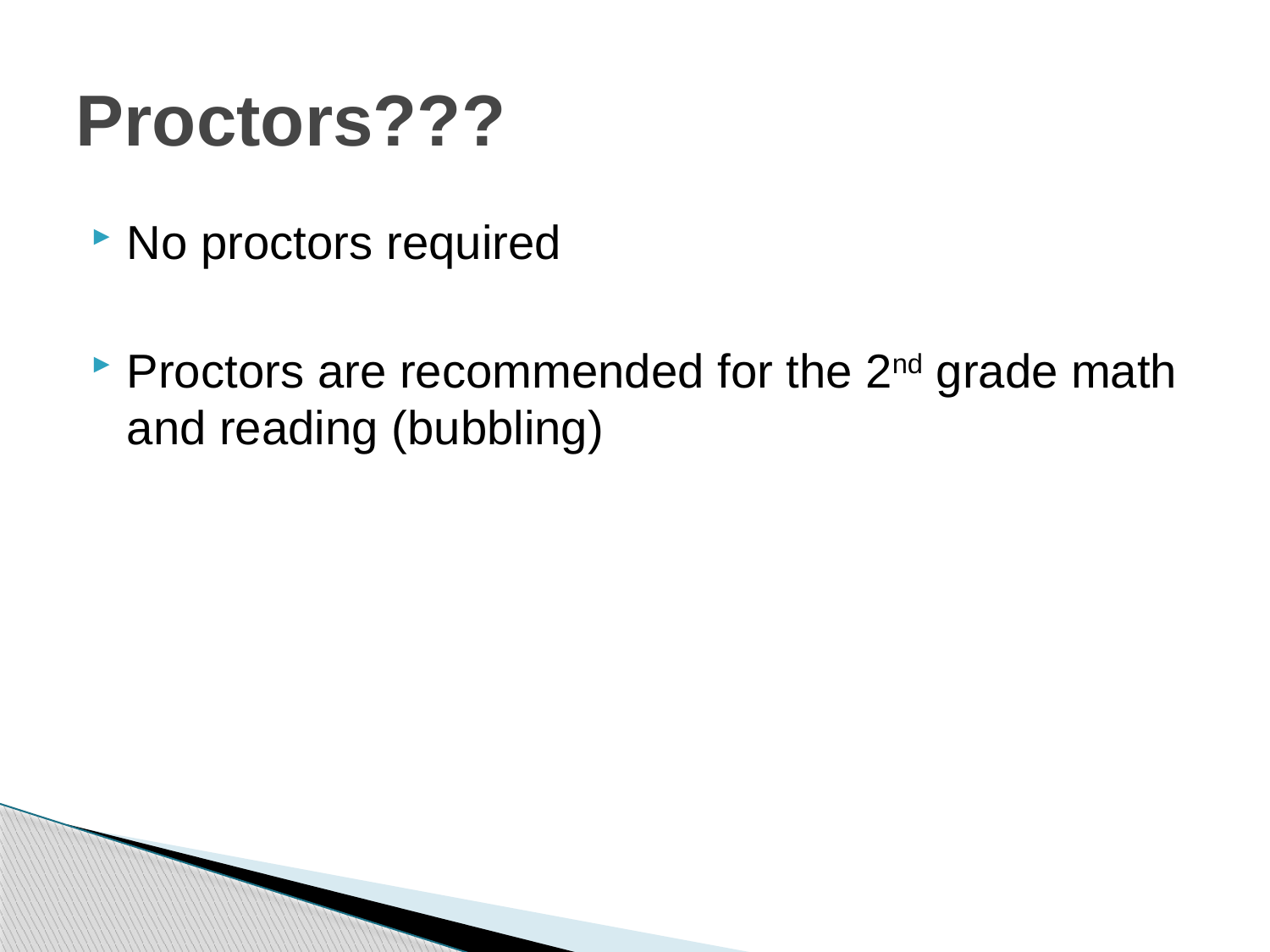

# Proctors???
No proctors required

Proctors are recommended for the 2nd grade math and reading (bubbling)